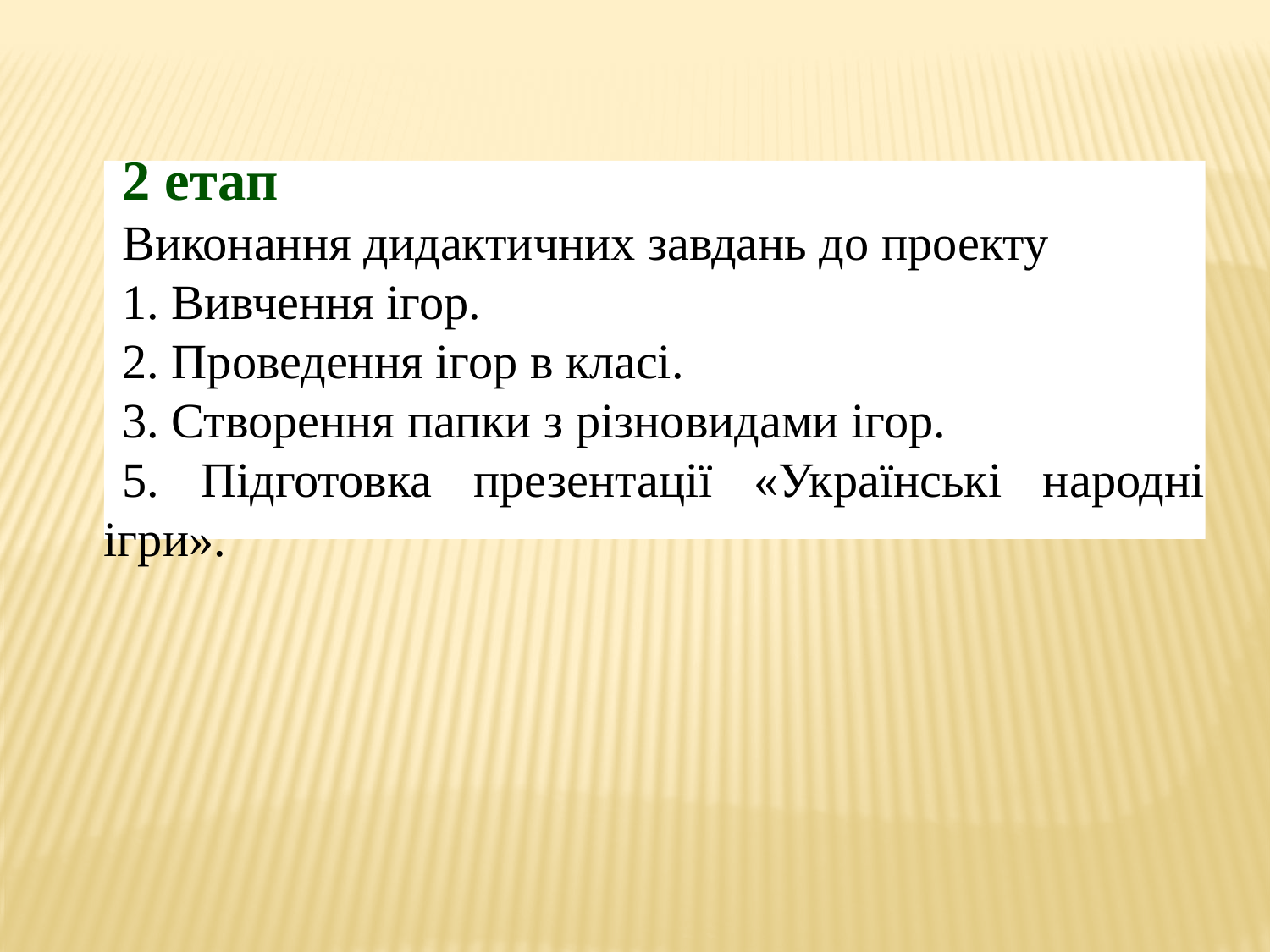

2 етап
Виконання дидактичних завдань до проекту
1. Вивчення ігор.
2. Проведення ігор в класі.
3. Створення папки з різновидами ігор.
5. Підготовка презентації «Українські народні ігри».